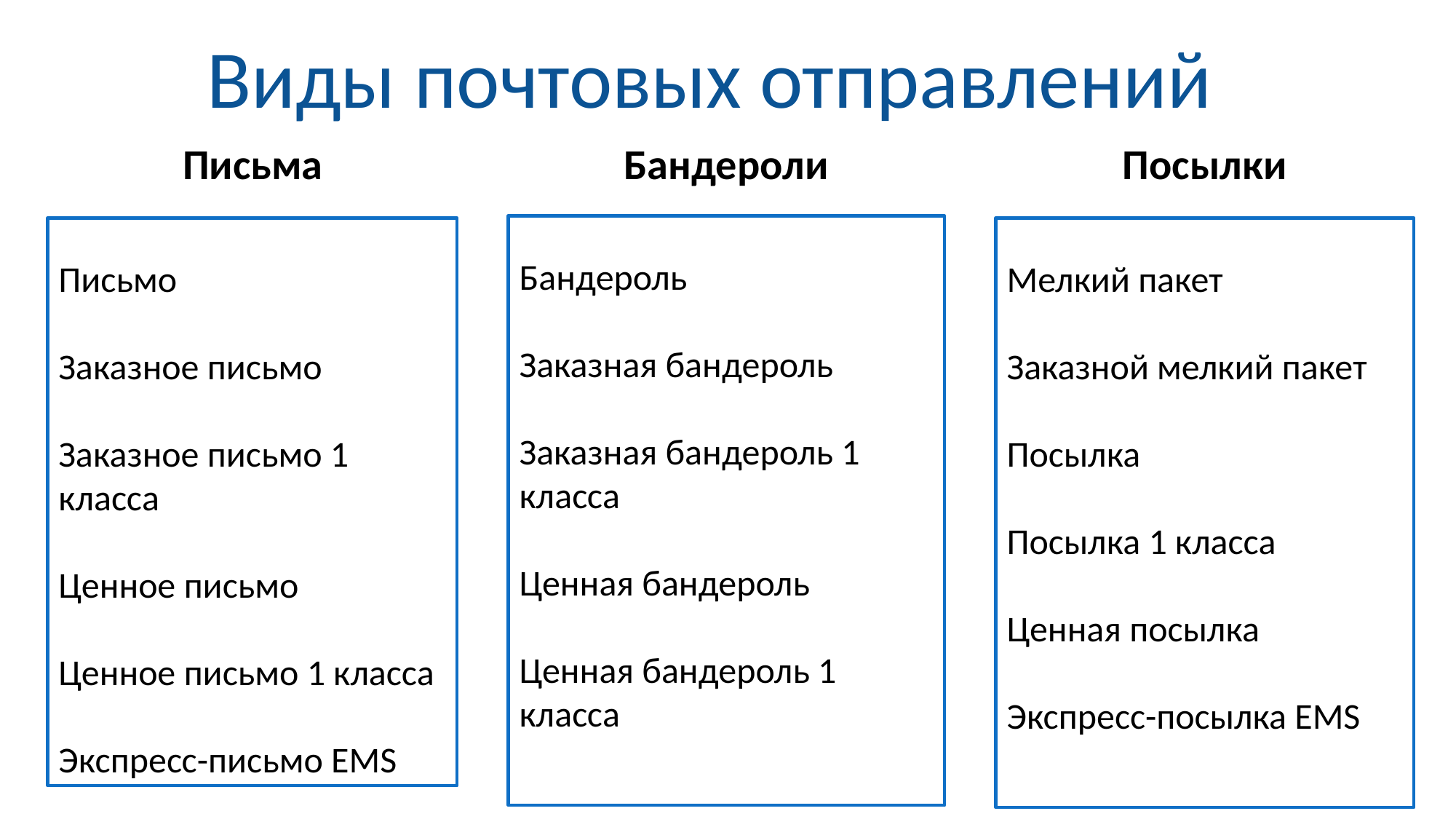

# Виды почтовых отправлений
Письма

Бандероли
Посылки

Бандероль

Заказная бандероль

Заказная бандероль 1 класса

Ценная бандероль

Ценная бандероль 1 класса

Письмо

Заказное письмо

Заказное письмо 1 класса

Ценное письмо

Ценное письмо 1 класса

Экспресс-письмо EMS

Мелкий пакет

Заказной мелкий пакет

Посылка

Посылка 1 класса

Ценная посылка

Экспресс-посылка EMS

​